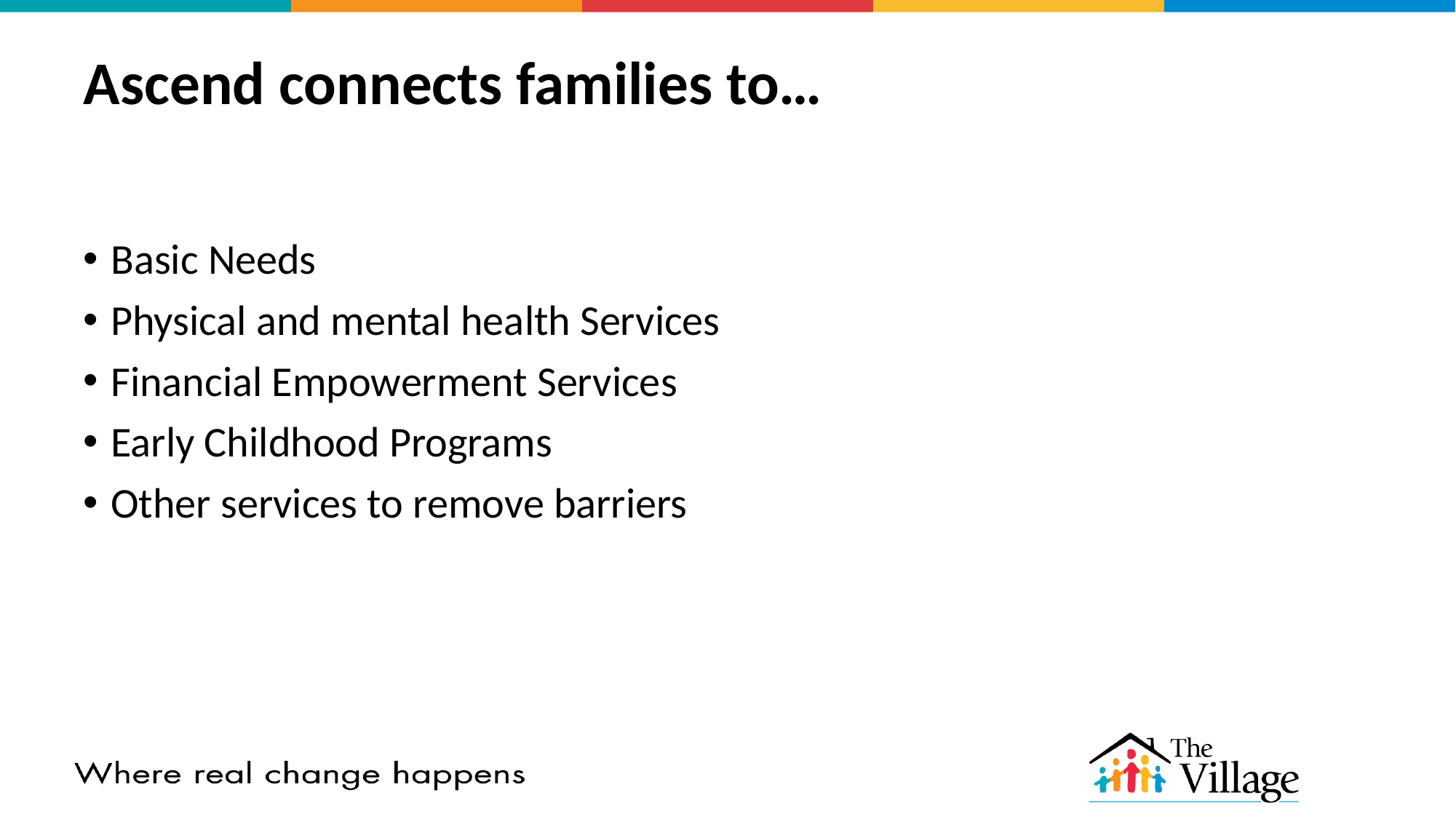

# Ascend connects families to…
Basic Needs
Physical and mental health Services
Financial Empowerment Services
Early Childhood Programs
Other services to remove barriers